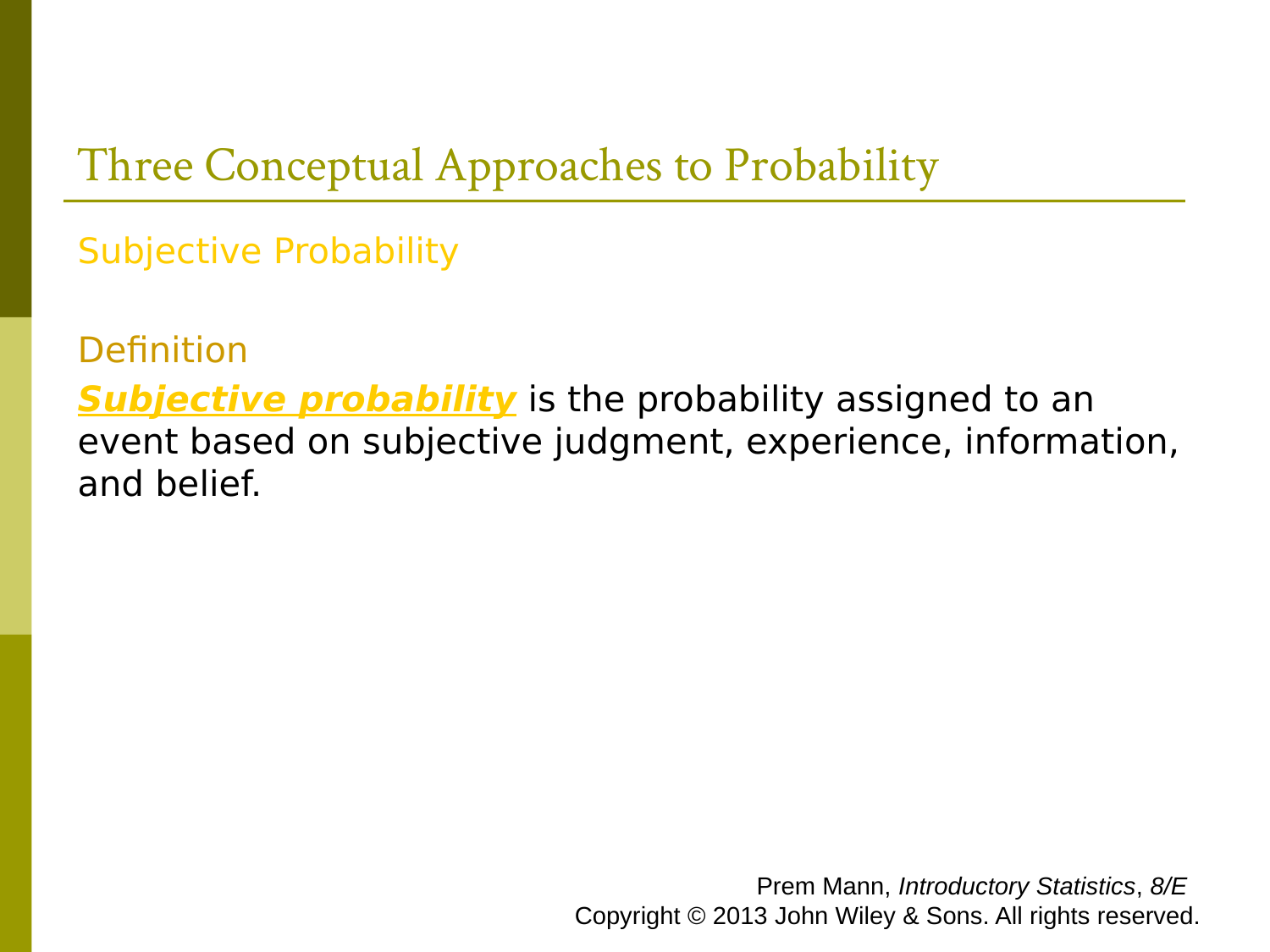

# Three Conceptual Approaches to Probability
Subjective Probability

Definition
Subjective probability is the probability assigned to an event based on subjective judgment, experience, information, and belief.
                          Prem Mann, Introductory Statistics, 8/E Copyright © 2013 John Wiley & Sons. All rights reserved.